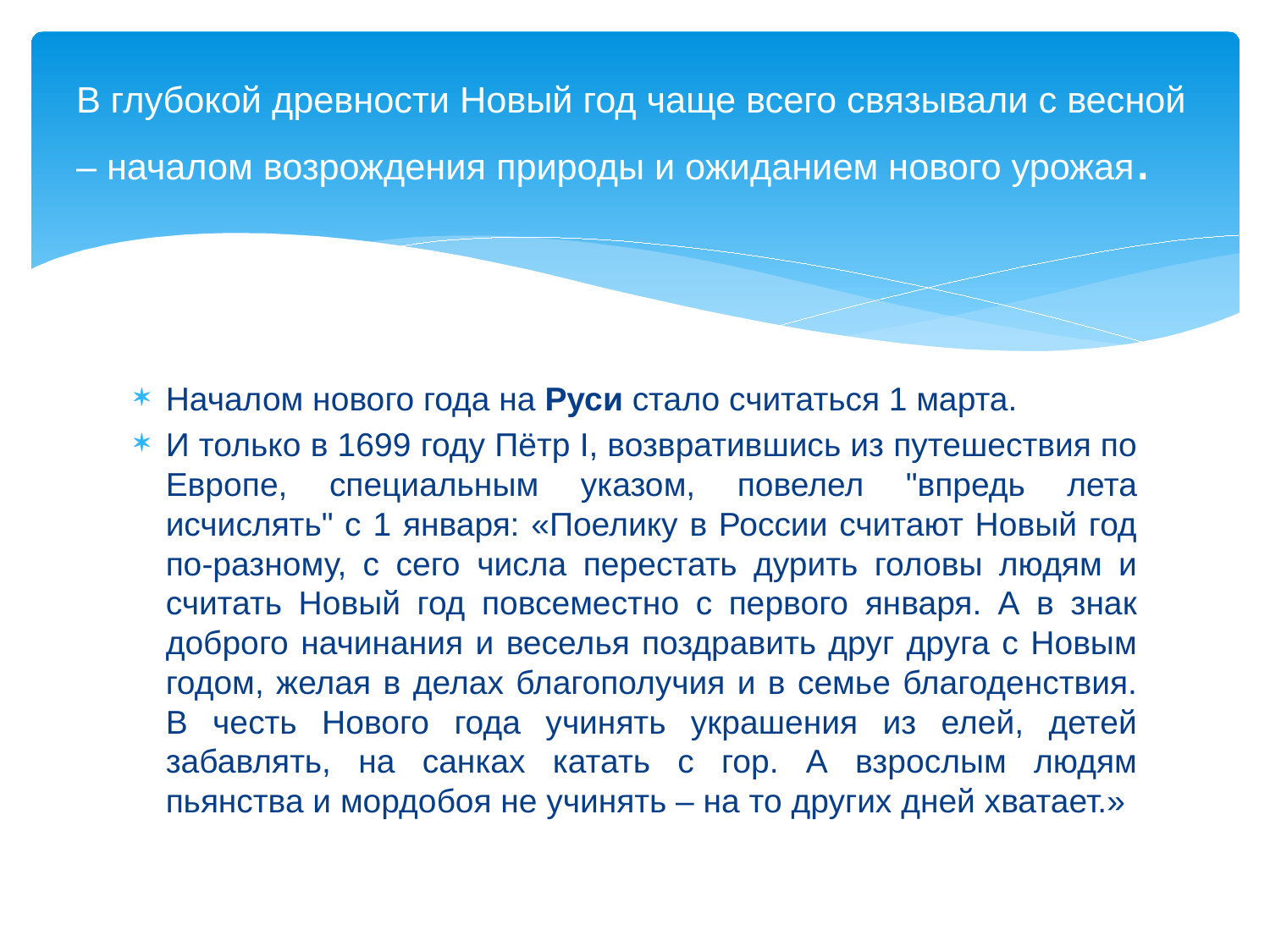

# В глубокой древности Новый год чаще всего связывали с весной – началом возрождения природы и ожиданием нового урожая.
Началом нового года на Руси стало считаться 1 марта.
И только в 1699 году Пётр I, возвратившись из путешествия по Европе, специальным указом, повелел "впредь лета исчислять" с 1 января: «Поелику в России считают Новый год по-разному, с сего числа перестать дурить головы людям и считать Новый год повсеместно с первого января. А в знак доброго начинания и веселья поздравить друг друга с Новым годом, желая в делах благополучия и в семье благоденствия. В честь Нового года учинять украшения из елей, детей забавлять, на санках катать с гор. А взрослым людям пьянства и мордобоя не учинять – на то других дней хватает.»